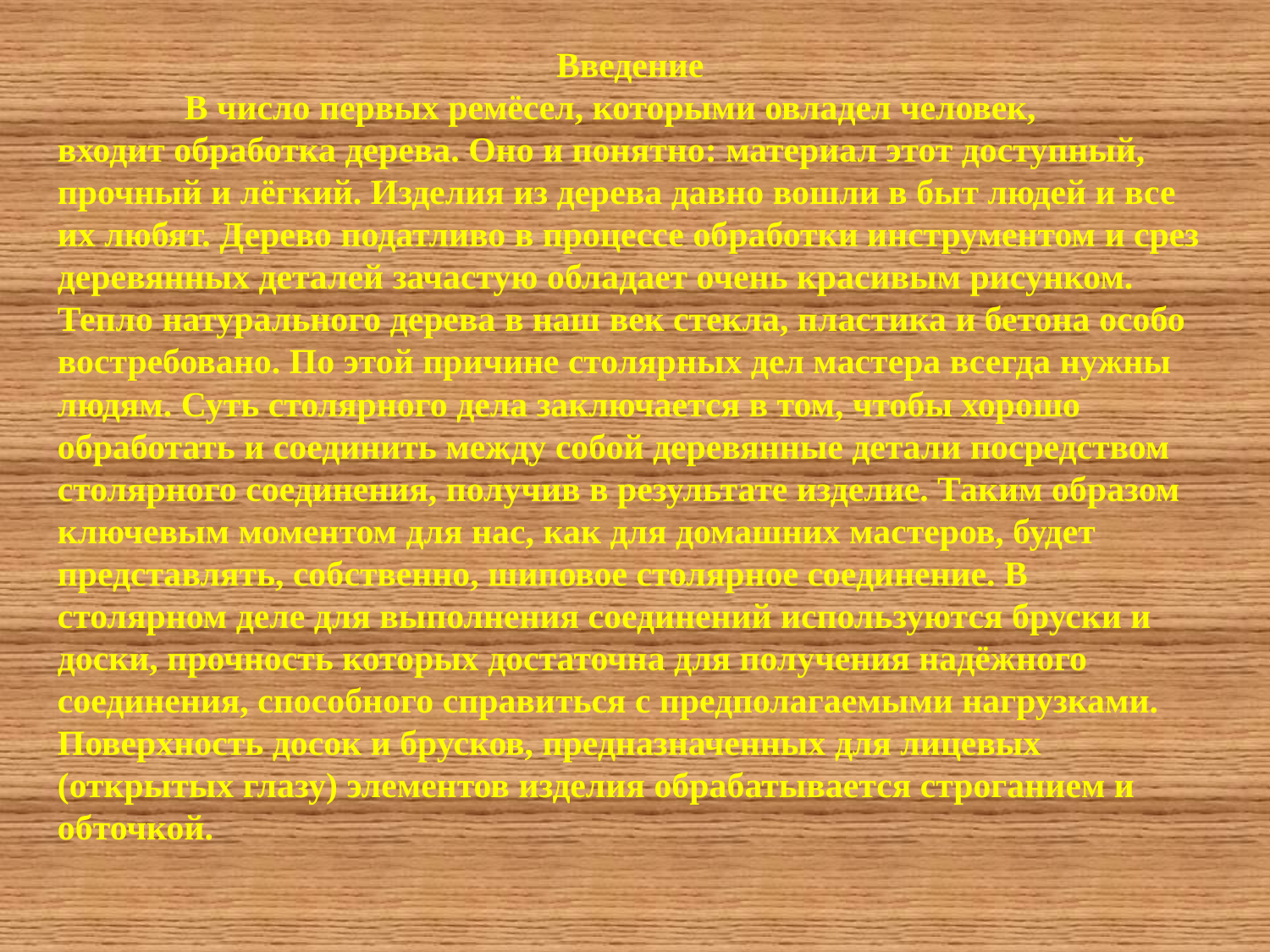

Введение
	В число первых ремёсел, которыми овладел человек, входит обработка дерева. Оно и понятно: материал этот доступный, прочный и лёгкий. Изделия из дерева давно вошли в быт людей и все их любят. Дерево податливо в процессе обработки инструментом и срез деревянных деталей зачастую обладает очень красивым рисунком.
Тепло натурального дерева в наш век стекла, пластика и бетона особо востребовано. По этой причине столярных дел мастера всегда нужны людям. Суть столярного дела заключается в том, чтобы хорошо обработать и соединить между собой деревянные детали посредством столярного соединения, получив в результате изделие. Таким образом ключевым моментом для нас, как для домашних мастеров, будет представлять, собственно, шиповое столярное соединение. В столярном деле для выполнения соединений используются бруски и доски, прочность которых достаточна для получения надёжного соединения, способного справиться с предполагаемыми нагрузками. Поверхность досок и брусков, предназначенных для лицевых (открытых глазу) элементов изделия обрабатывается строганием и обточкой.